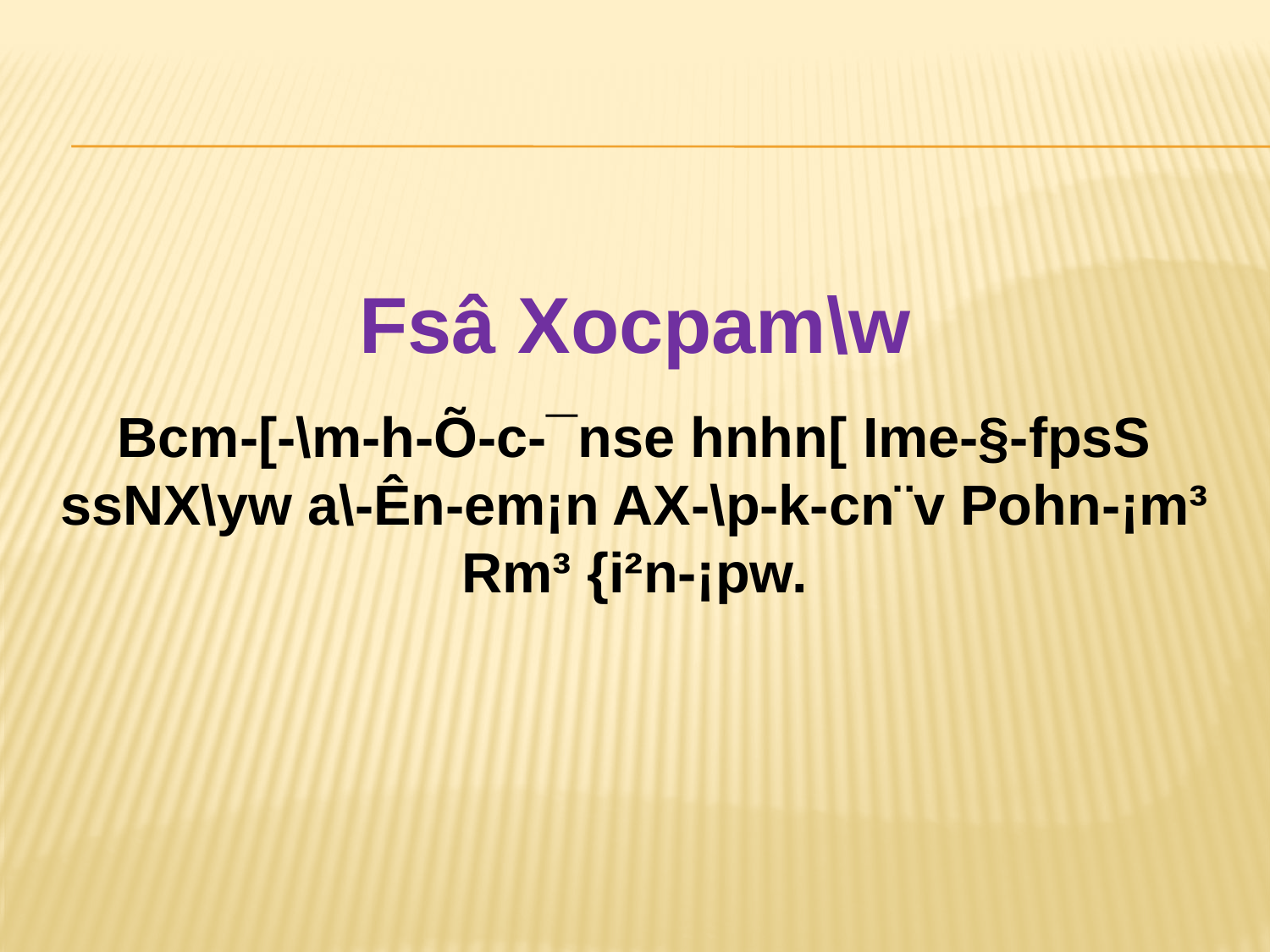

Fsâ Xocpam\w

Bcm-[-\m-h-Õ-c-¯nse hnhn[ Ime-§-fpsS ssNX\yw a\-Ên-em¡n AX-\p-k-cn¨v Pohn-¡m³ Rm³ {i²n-¡pw.